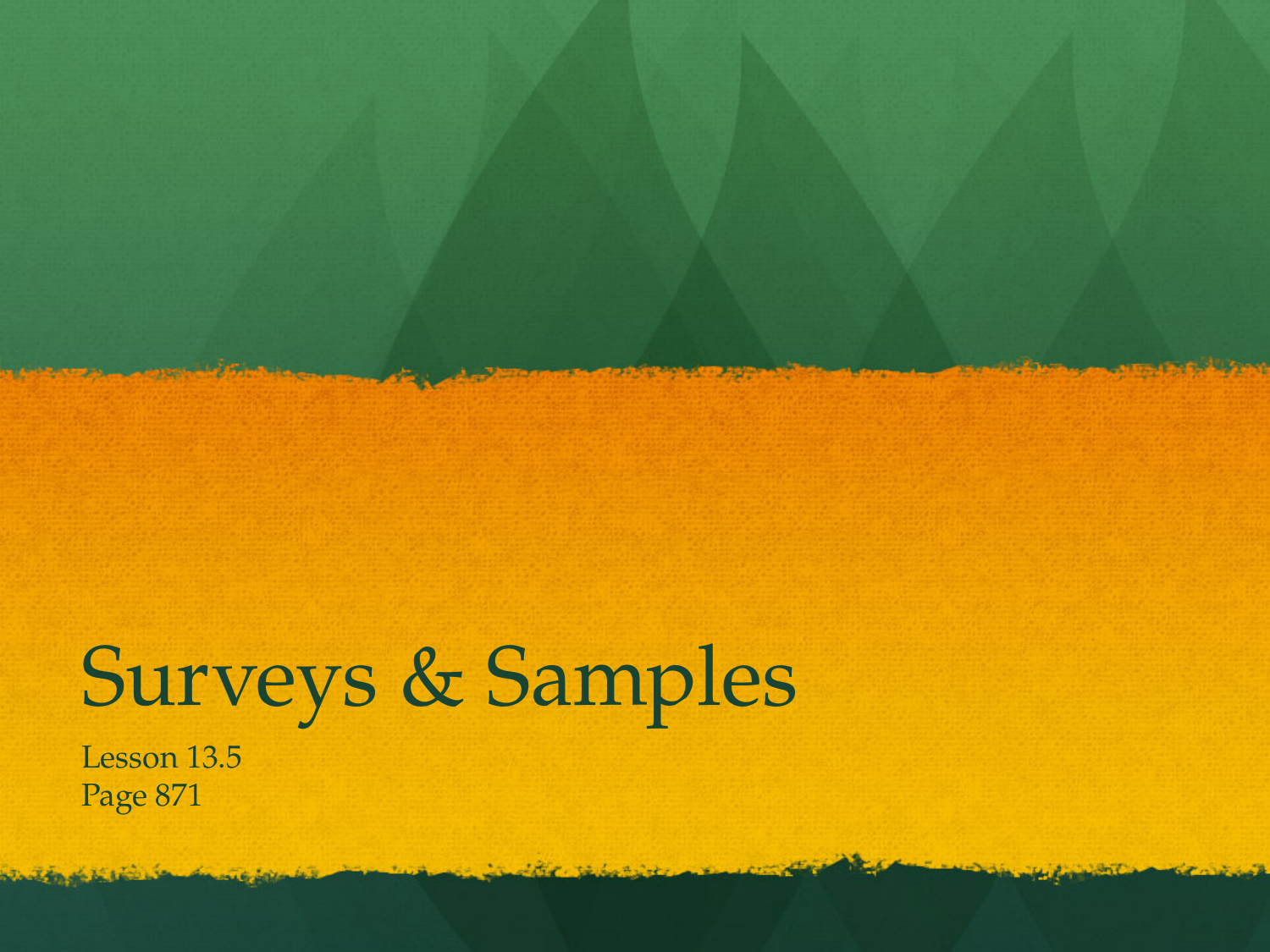

# Surveys & Samples
Lesson 13.5
Page 871